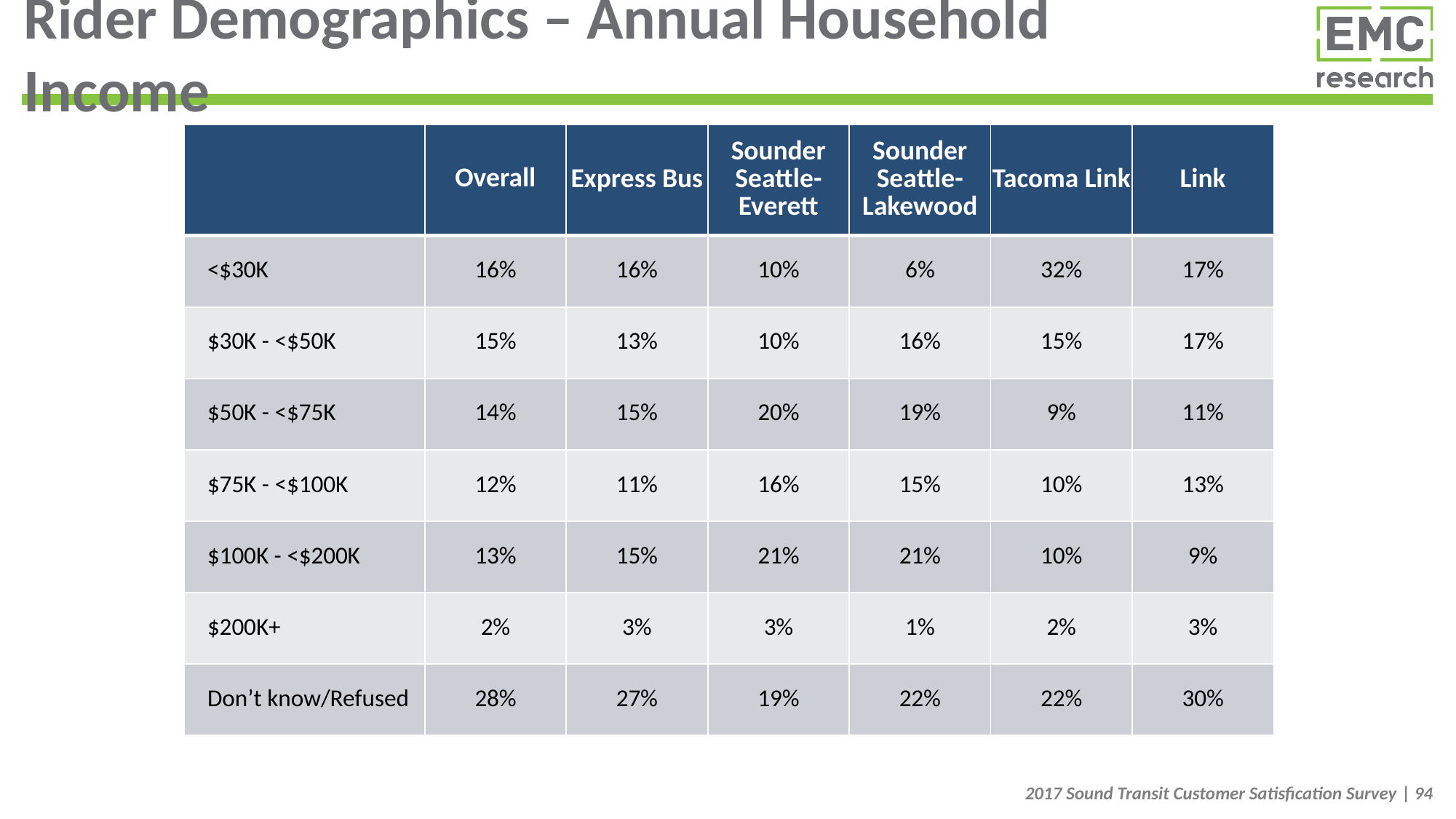

# Rider Demographics – Annual Household Income
|  | Overall | Express Bus | Sounder Seattle-Everett | Sounder Seattle-Lakewood | Tacoma Link | Link |
| --- | --- | --- | --- | --- | --- | --- |
| <$30K | 16% | 16% | 10% | 6% | 32% | 17% |
| $30K - <$50K | 15% | 13% | 10% | 16% | 15% | 17% |
| $50K - <$75K | 14% | 15% | 20% | 19% | 9% | 11% |
| $75K - <$100K | 12% | 11% | 16% | 15% | 10% | 13% |
| $100K - <$200K | 13% | 15% | 21% | 21% | 10% | 9% |
| $200K+ | 2% | 3% | 3% | 1% | 2% | 3% |
| Don’t know/Refused | 28% | 27% | 19% | 22% | 22% | 30% |